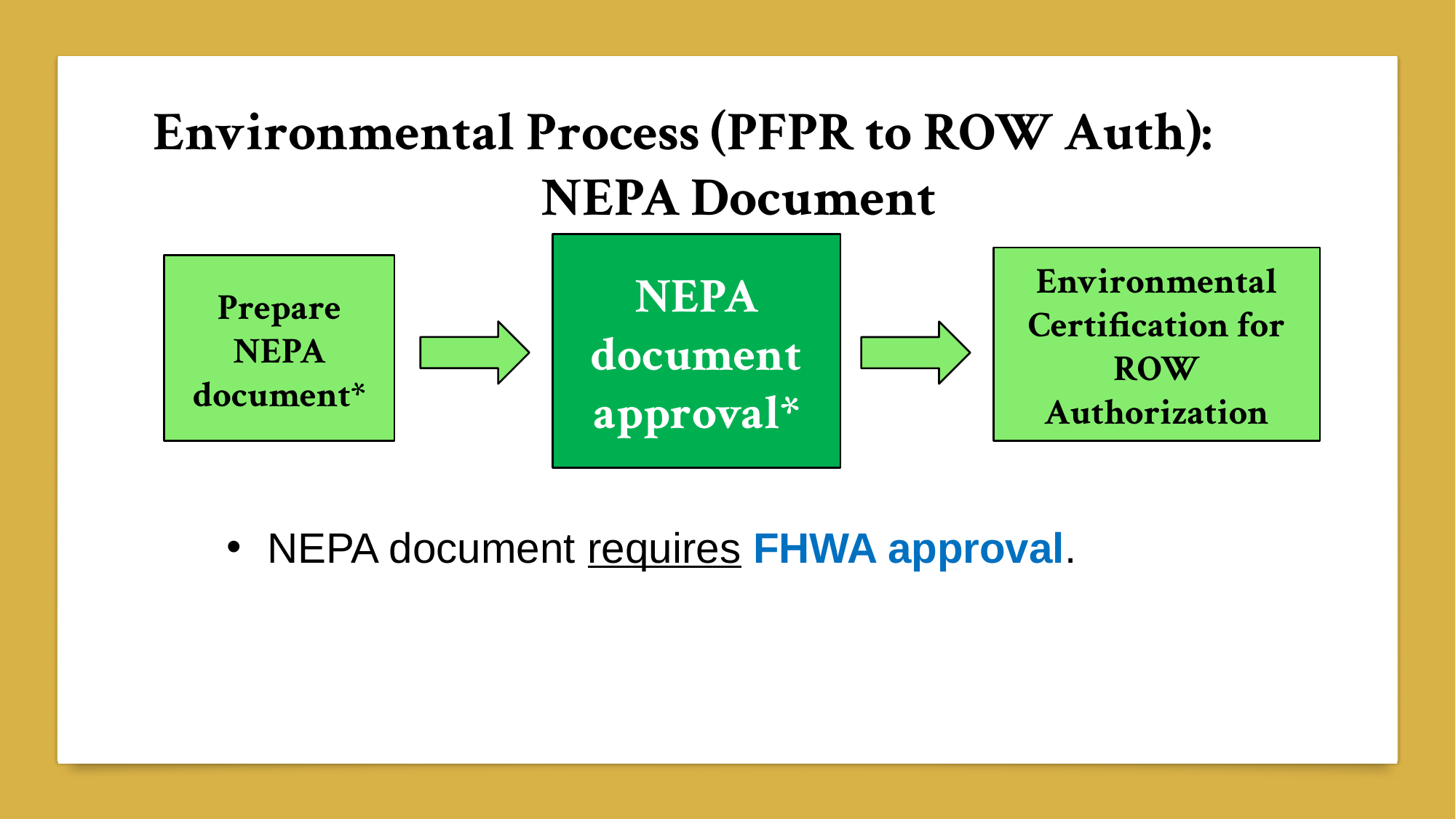

Environmental Process (PFPR to ROW Auth):           NEPA Document

NEPA document approval*
Environmental Certification for ROW Authorization
Prepare NEPA document*

NEPA document requires FHWA approval.